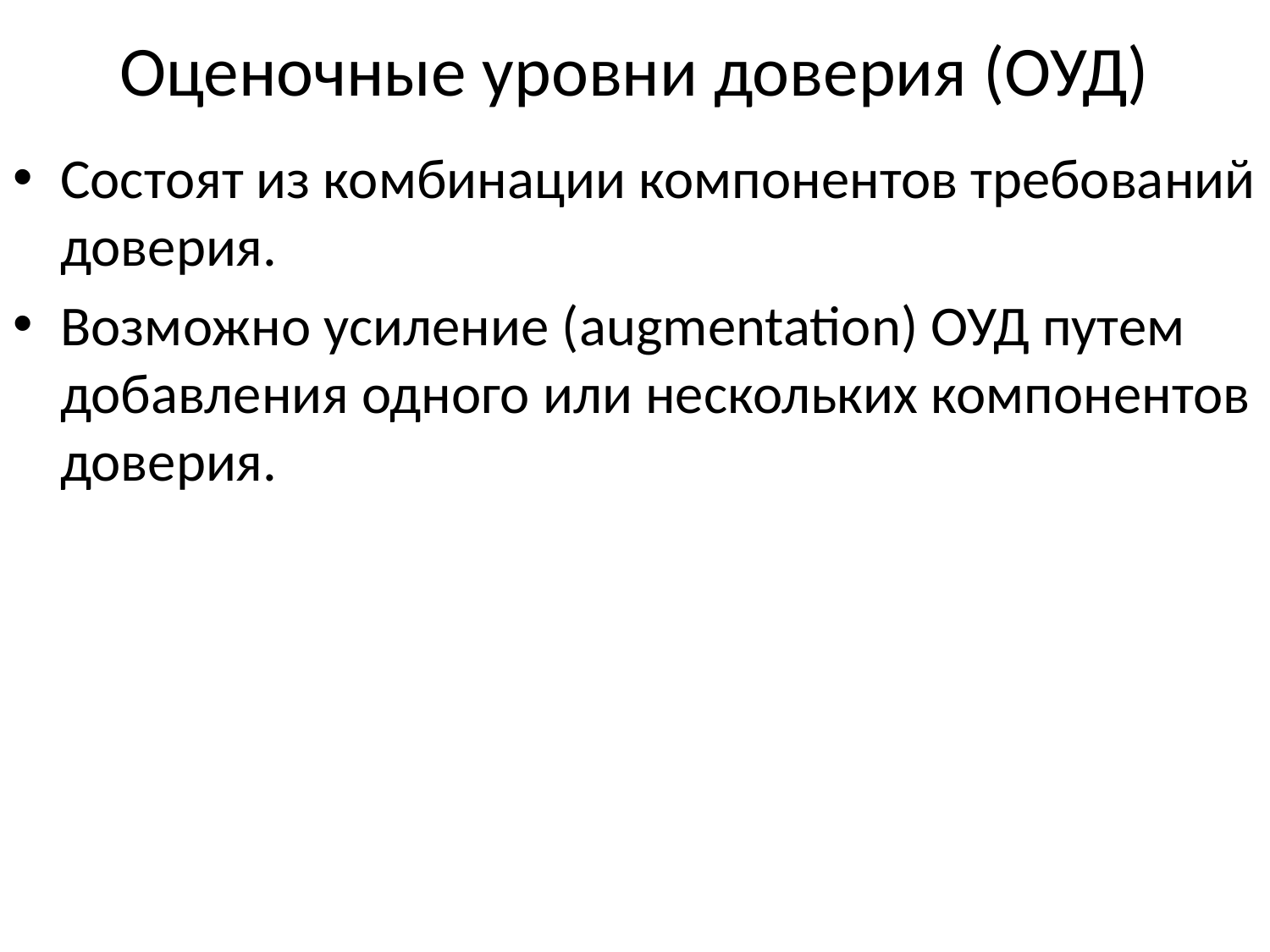

# Оценочные уровни доверия (ОУД)
Состоят из комбинации компонентов требований доверия.
Возможно усиление (augmentation) ОУД путем добавления одного или нескольких компонентов доверия.